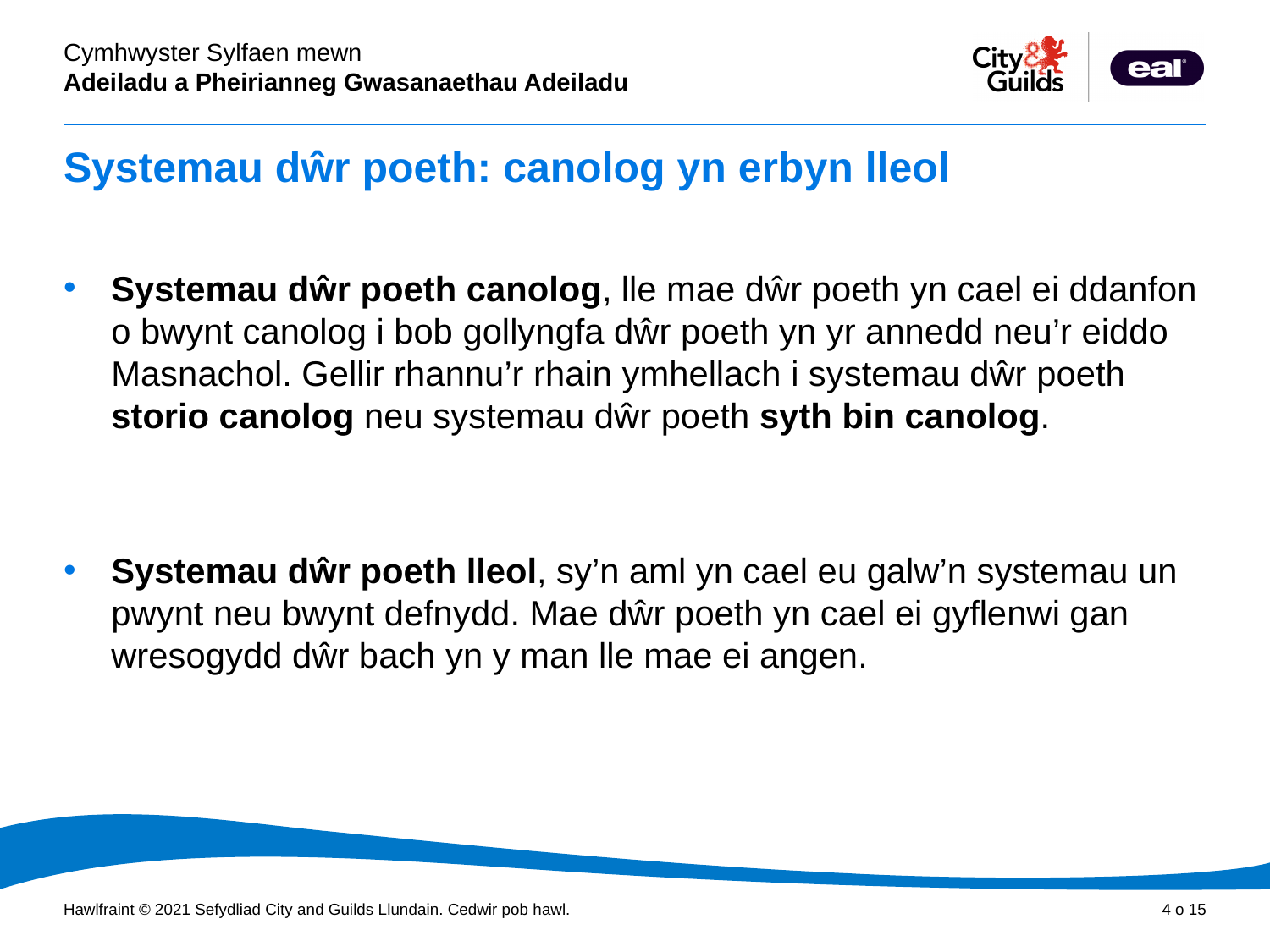

# Systemau dŵr poeth: canolog yn erbyn lleol
Systemau dŵr poeth canolog, lle mae dŵr poeth yn cael ei ddanfon o bwynt canolog i bob gollyngfa dŵr poeth yn yr annedd neu’r eiddo Masnachol. Gellir rhannu’r rhain ymhellach i systemau dŵr poeth storio canolog neu systemau dŵr poeth syth bin canolog.

Systemau dŵr poeth lleol, sy’n aml yn cael eu galw’n systemau un pwynt neu bwynt defnydd. Mae dŵr poeth yn cael ei gyflenwi gan wresogydd dŵr bach yn y man lle mae ei angen.